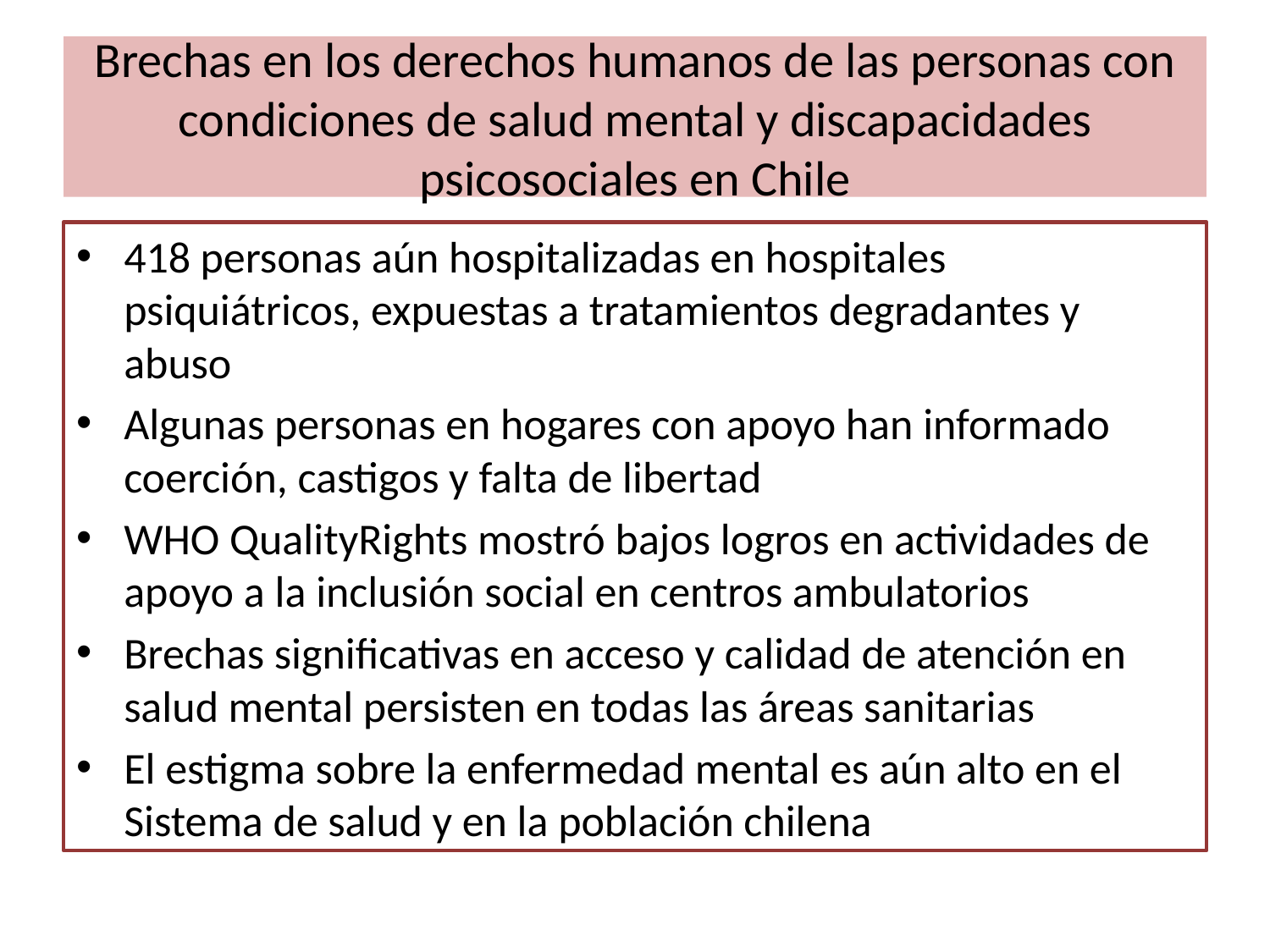

# Brechas en los derechos humanos de las personas con condiciones de salud mental y discapacidades psicosociales en Chile
418 personas aún hospitalizadas en hospitales psiquiátricos, expuestas a tratamientos degradantes y abuso
Algunas personas en hogares con apoyo han informado coerción, castigos y falta de libertad
WHO QualityRights mostró bajos logros en actividades de apoyo a la inclusión social en centros ambulatorios
Brechas significativas en acceso y calidad de atención en salud mental persisten en todas las áreas sanitarias
El estigma sobre la enfermedad mental es aún alto en el Sistema de salud y en la población chilena